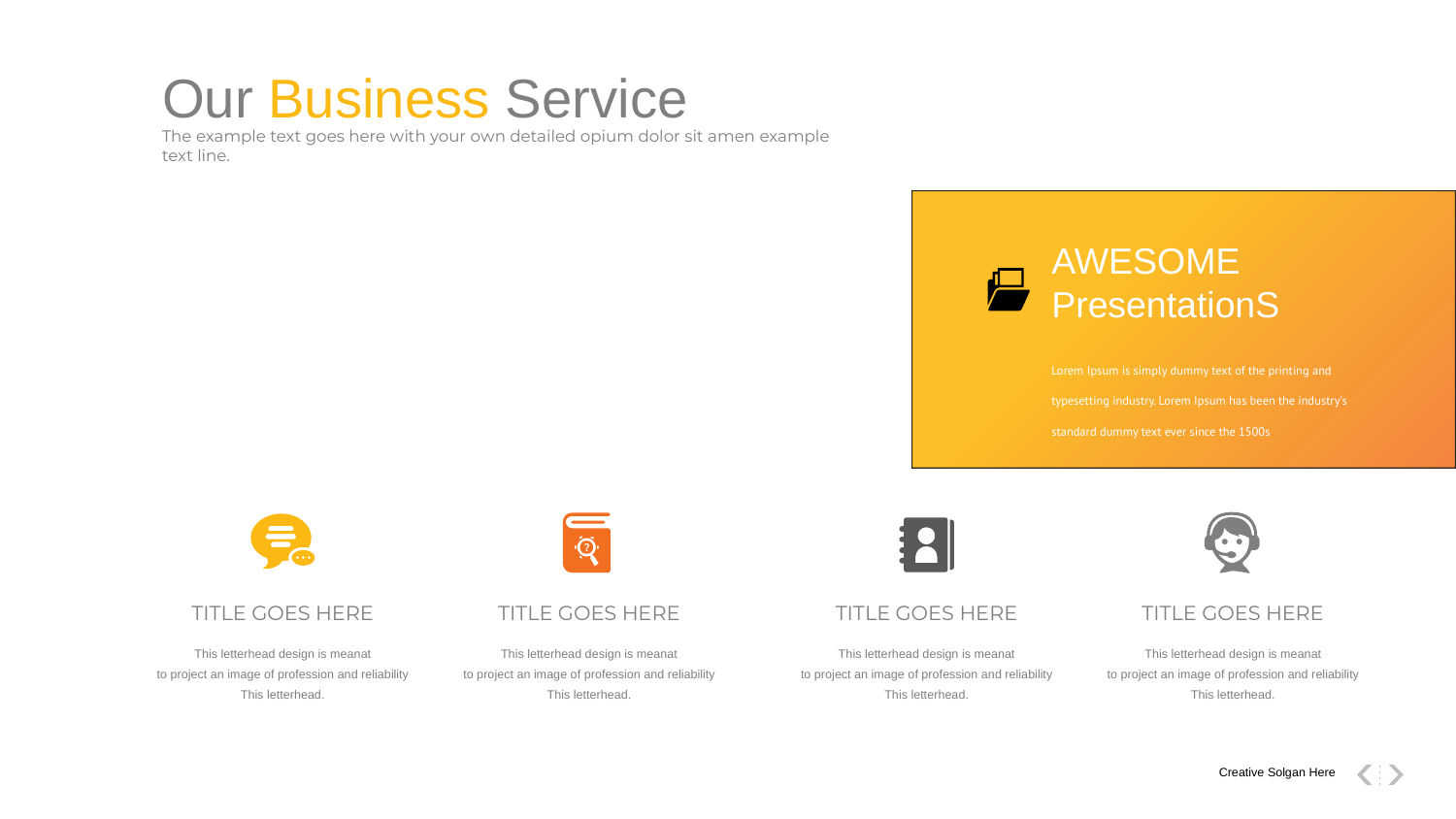

Our Business Service
The example text goes here with your own detailed opium dolor sit amen example text line.

AWESOME
PresentationS

Lorem Ipsum is simply dummy text of the printing and typesetting industry. Lorem Ipsum has been the industry's standard dummy text ever since the 1500s

TITLE GOES HERE
TITLE GOES HERE
TITLE GOES HERE
TITLE GOES HERE
This letterhead design is meanat
to project an image of profession and reliability This letterhead.
This letterhead design is meanat
to project an image of profession and reliability This letterhead.
This letterhead design is meanat
to project an image of profession and reliability This letterhead.
This letterhead design is meanat
to project an image of profession and reliability This letterhead.